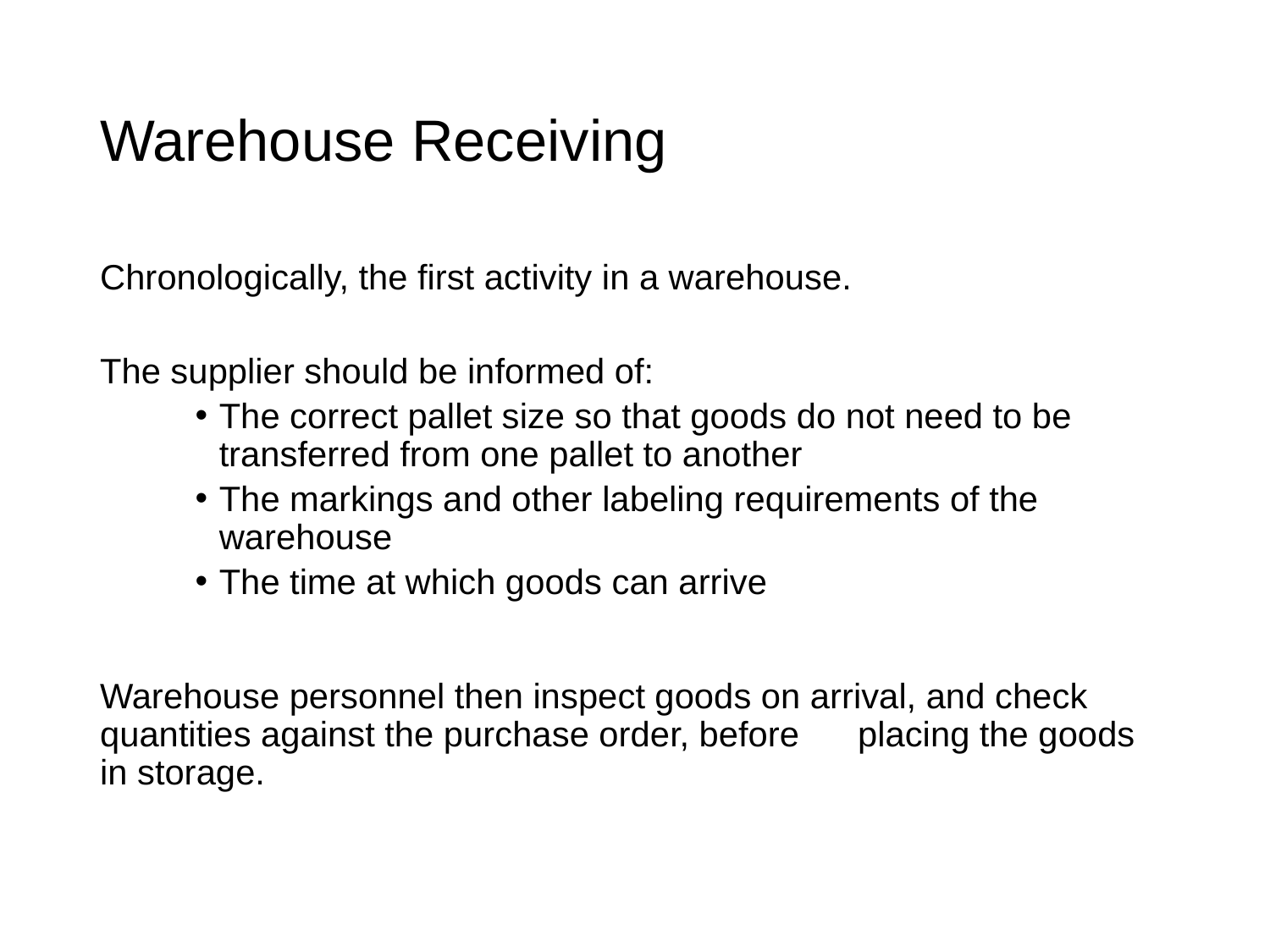

# Warehouse Receiving
Chronologically, the first activity in a warehouse.
The supplier should be informed of:
The correct pallet size so that goods do not need to be transferred from one pallet to another
The markings and other labeling requirements of the warehouse
The time at which goods can arrive

Warehouse personnel then inspect goods on arrival, and check quantities against the purchase order, before      placing the goods in storage.